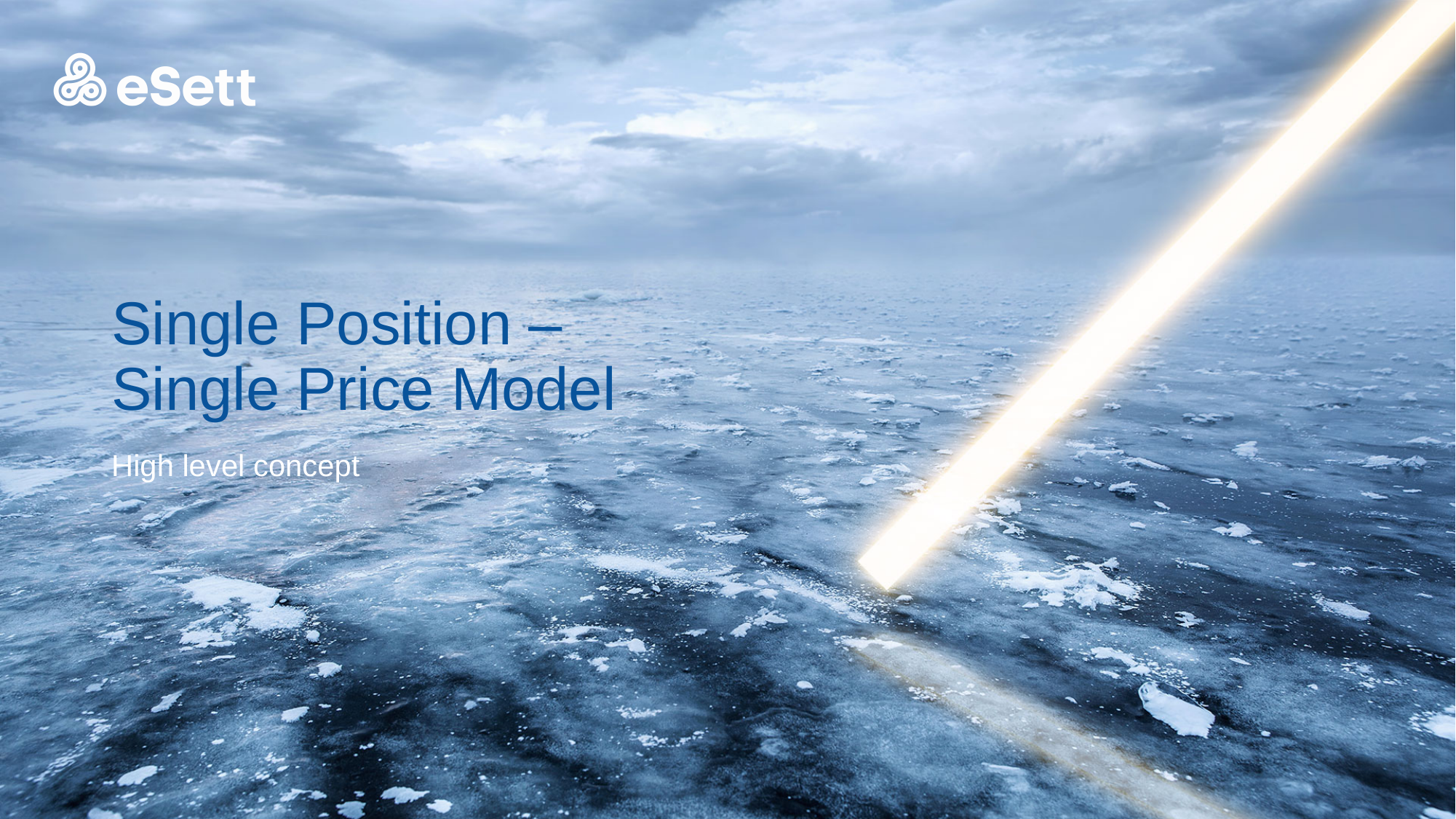

# Single Position – Single Price Model
High level concept